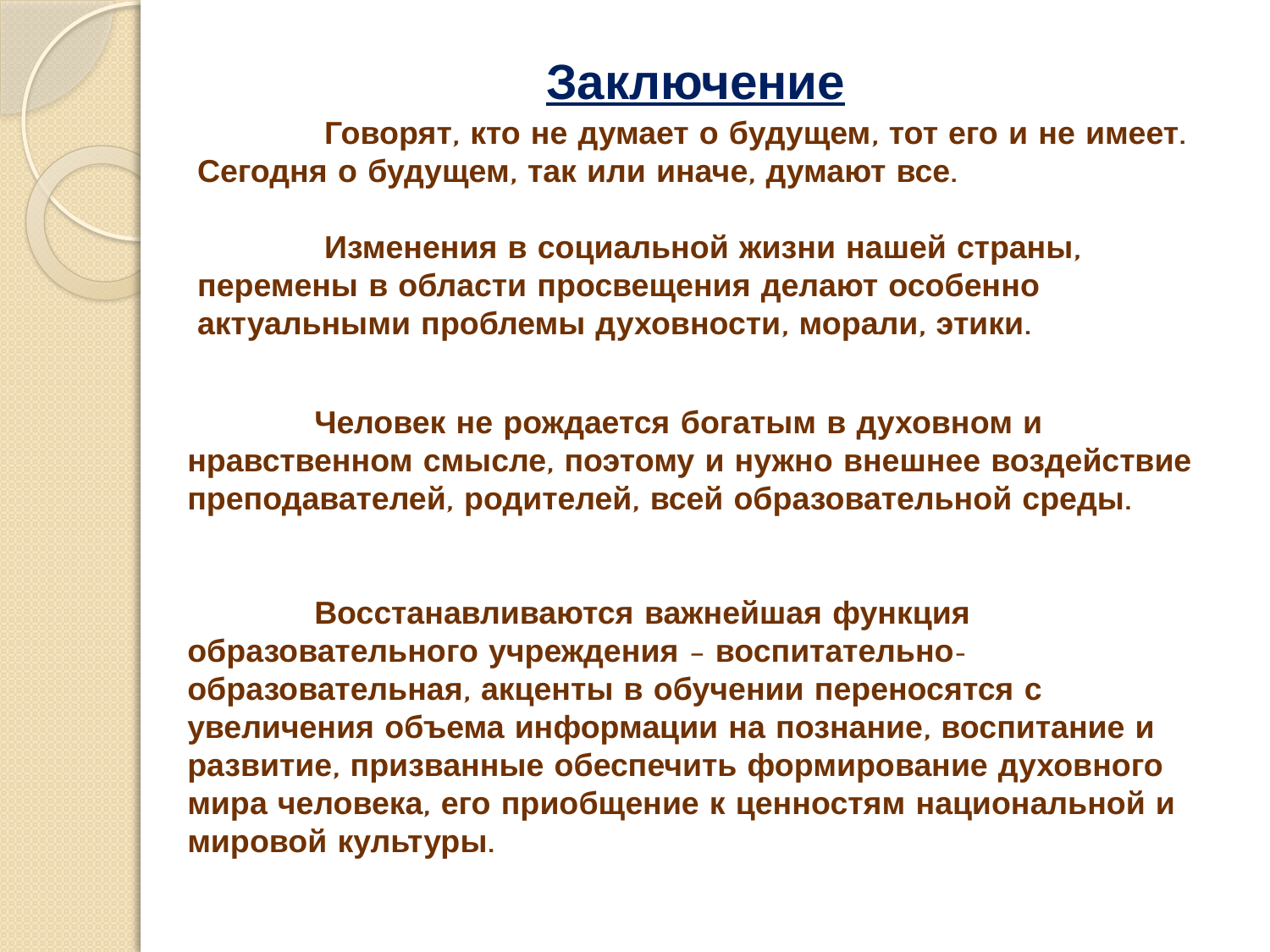

# Заключение
	Говорят, кто не думает о будущем, тот его и не имеет. Сегодня о будущем, так или иначе, думают все.

	Изменения в социальной жизни нашей страны, перемены в области просвещения делают особенно актуальными проблемы духовности, морали, этики.
	Человек не рождается богатым в духовном и нравственном смысле, поэтому и нужно внешнее воздействие преподавателей, родителей, всей образовательной среды.
	Восстанавливаются важнейшая функция образовательного учреждения – воспитательно-образовательная, акценты в обучении переносятся с увеличения объема информации на познание, воспитание и развитие, призванные обеспечить формирование духовного мира человека, его приобщение к ценностям национальной и мировой культуры.